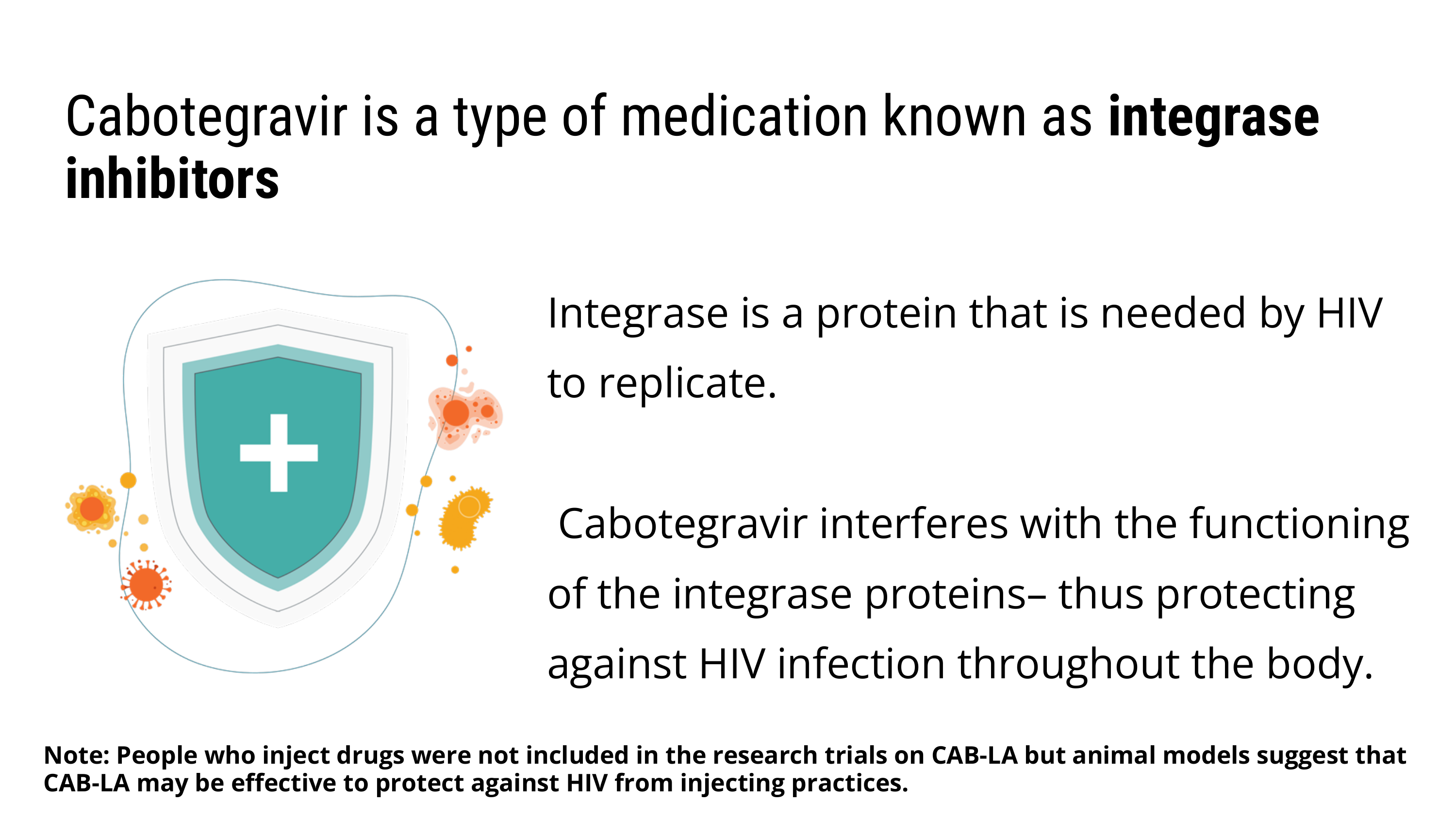

Cabotegravir is a type of medication known as integrase inhibitors

Integrase is a protein that is needed by HIV to replicate.

 Cabotegravir interferes with the functioning of the integrase proteins– thus protecting against HIV infection throughout the body.
Note: People who inject drugs were not included in the research trials on CAB-LA but animal models suggest that CAB-LA may be effective to protect against HIV from injecting practices.